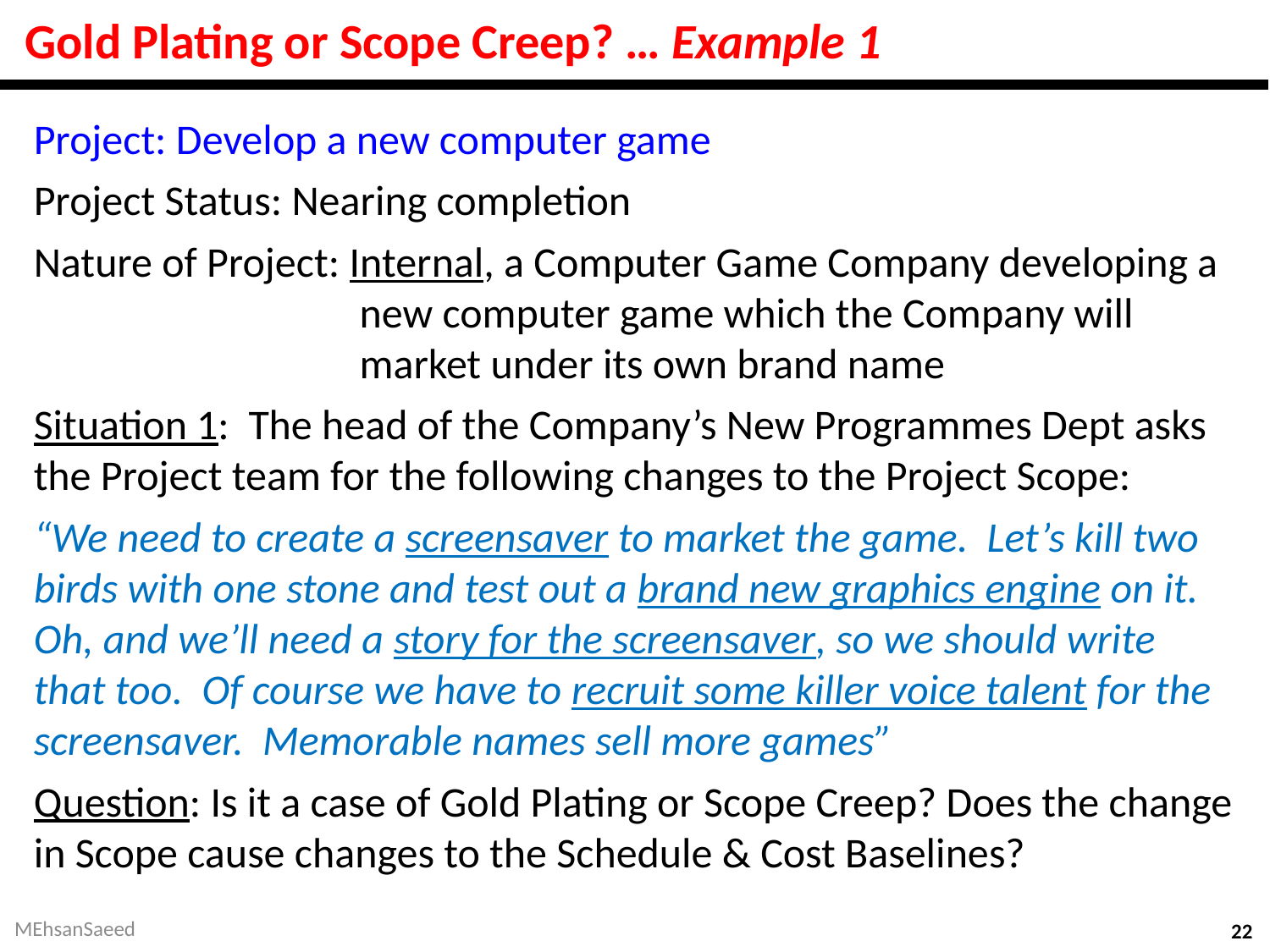

# Gold Plating or Scope Creep? … Example 1
Project: Develop a new computer game
Project Status: Nearing completion
Nature of Project: Internal, a Computer Game Company developing a new computer game which the Company will market under its own brand name
Situation 1:  The head of the Company’s New Programmes Dept asks the Project team for the following changes to the Project Scope:
“We need to create a screensaver to market the game.  Let’s kill two birds with one stone and test out a brand new graphics engine on it. Oh, and we’ll need a story for the screensaver, so we should write that too.  Of course we have to recruit some killer voice talent for the screensaver.  Memorable names sell more games”
Question: Is it a case of Gold Plating or Scope Creep? Does the change in Scope cause changes to the Schedule & Cost Baselines?
MEhsanSaeed
22